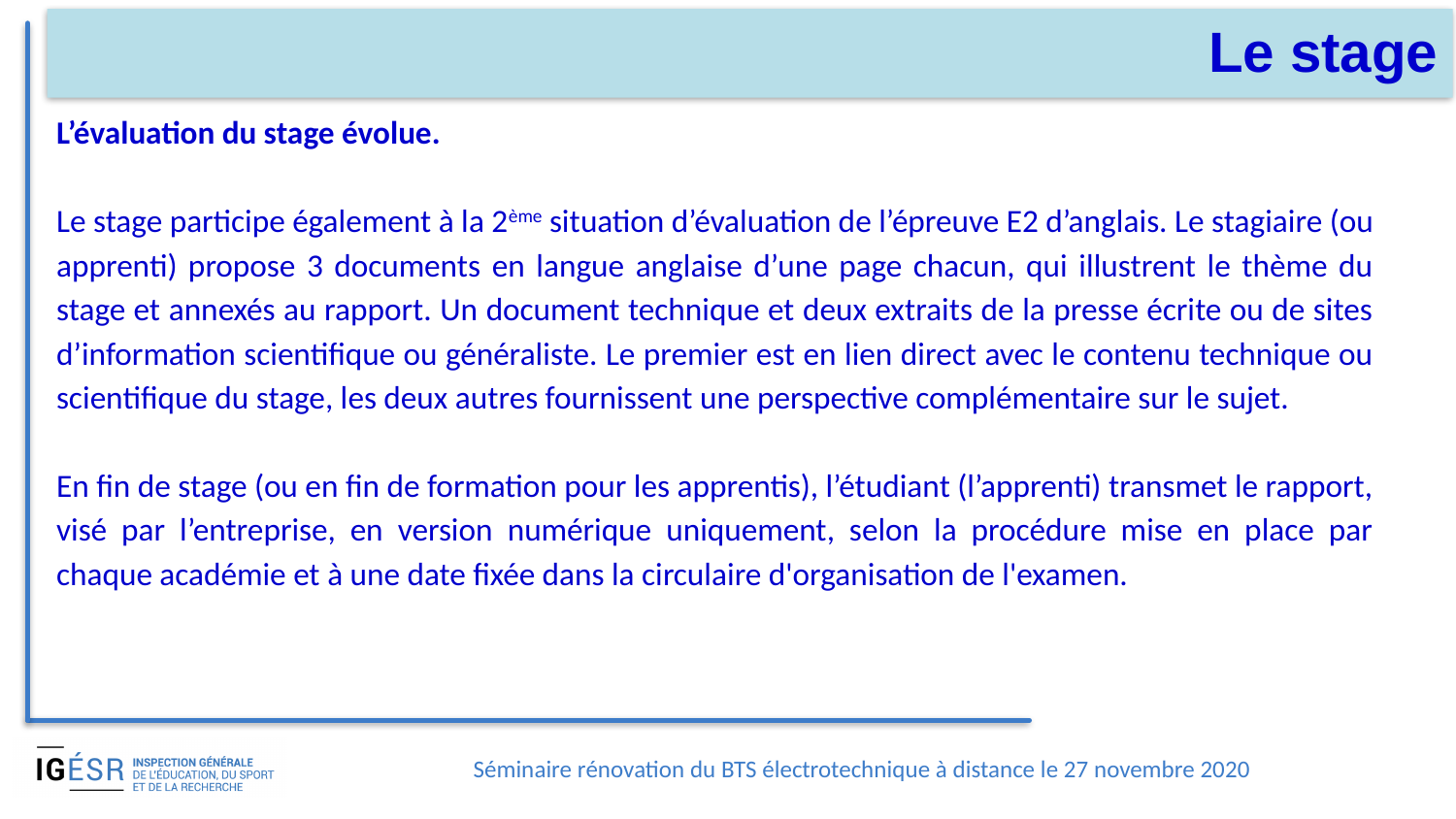

# Le stage
L’évaluation du stage évolue.

Le stage participe également à la 2ème situation d’évaluation de l’épreuve E2 d’anglais. Le stagiaire (ou apprenti) propose 3 documents en langue anglaise d’une page chacun, qui illustrent le thème du stage et annexés au rapport. Un document technique et deux extraits de la presse écrite ou de sites d’information scientifique ou généraliste. Le premier est en lien direct avec le contenu technique ou scientifique du stage, les deux autres fournissent une perspective complémentaire sur le sujet.

En fin de stage (ou en fin de formation pour les apprentis), l’étudiant (l’apprenti) transmet le rapport, visé par l’entreprise, en version numérique uniquement, selon la procédure mise en place par chaque académie et à une date fixée dans la circulaire d'organisation de l'examen.